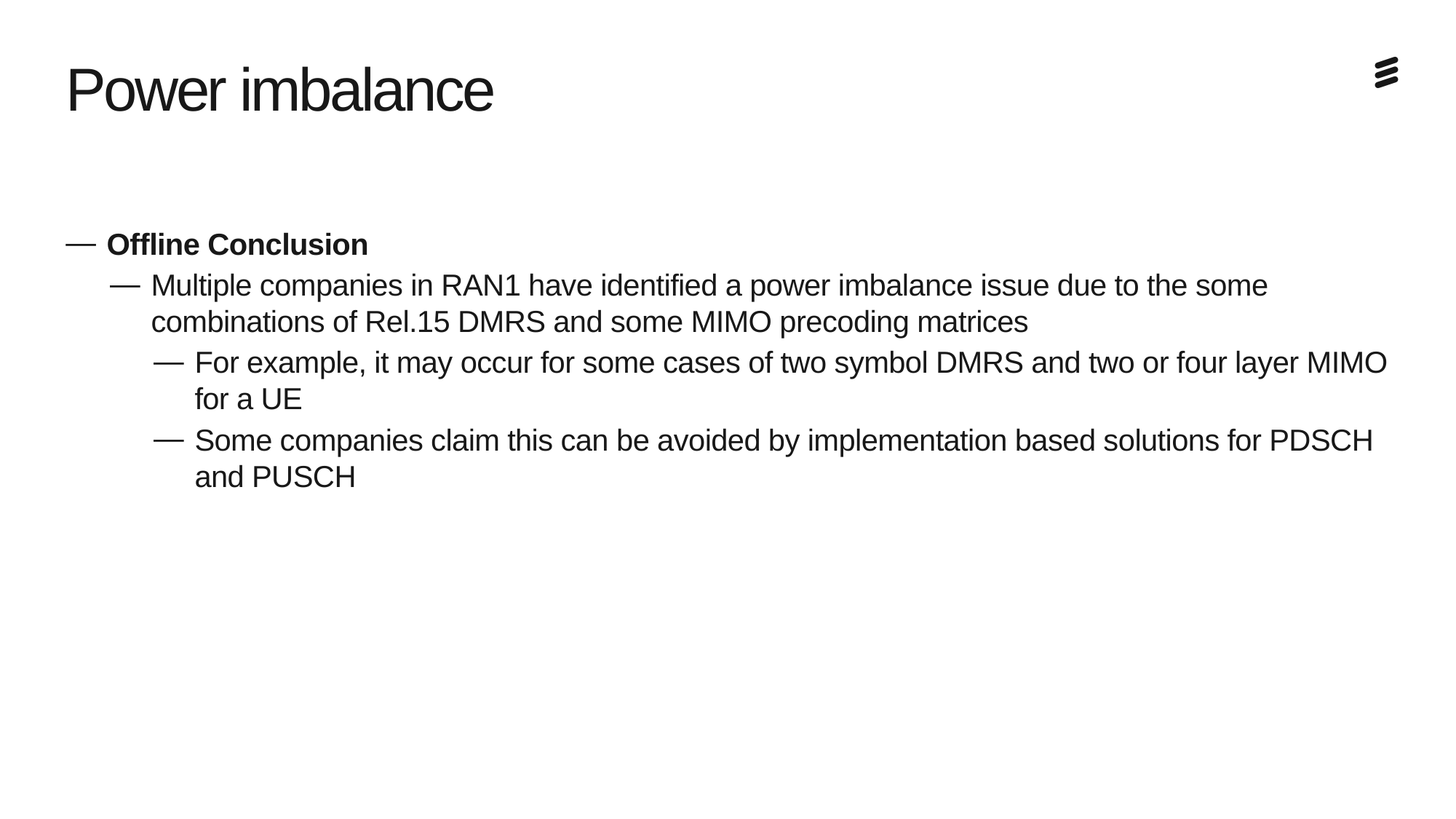

# Power imbalance
Offline Conclusion
Multiple companies in RAN1 have identified a power imbalance issue due to the some combinations of Rel.15 DMRS and some MIMO precoding matrices
For example, it may occur for some cases of two symbol DMRS and two or four layer MIMO for a UE
Some companies claim this can be avoided by implementation based solutions for PDSCH and PUSCH